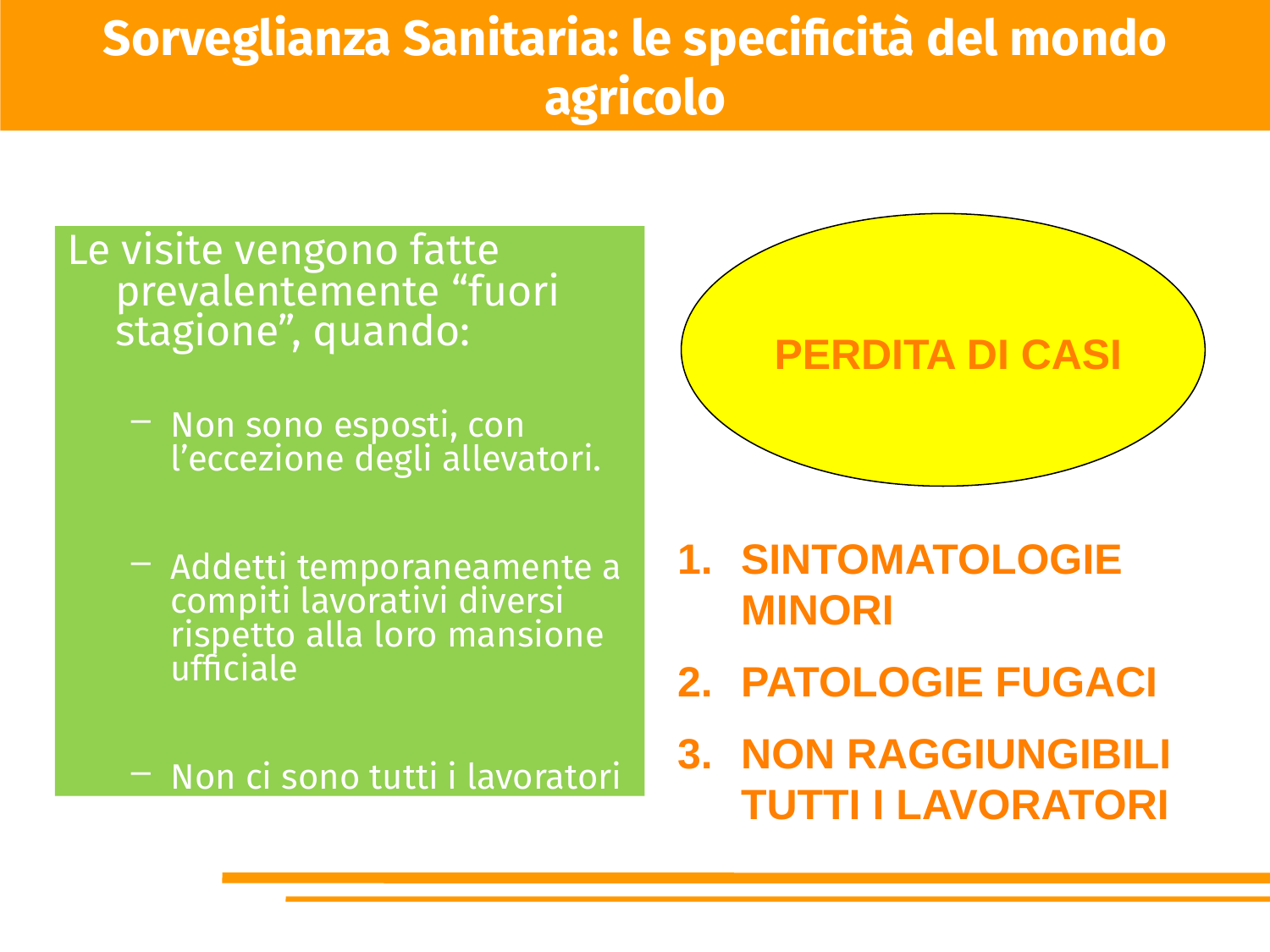

Sorveglianza Sanitaria: le specificità del mondo agricolo

PERDITA DI CASI
Le visite vengono fatte prevalentemente “fuori stagione”, quando:

Non sono esposti, con l’eccezione degli allevatori.

Addetti temporaneamente a compiti lavorativi diversi rispetto alla loro mansione ufficiale

Non ci sono tutti i lavoratori

SINTOMATOLOGIE MINORI
PATOLOGIE FUGACI
NON RAGGIUNGIBILI TUTTI I LAVORATORI